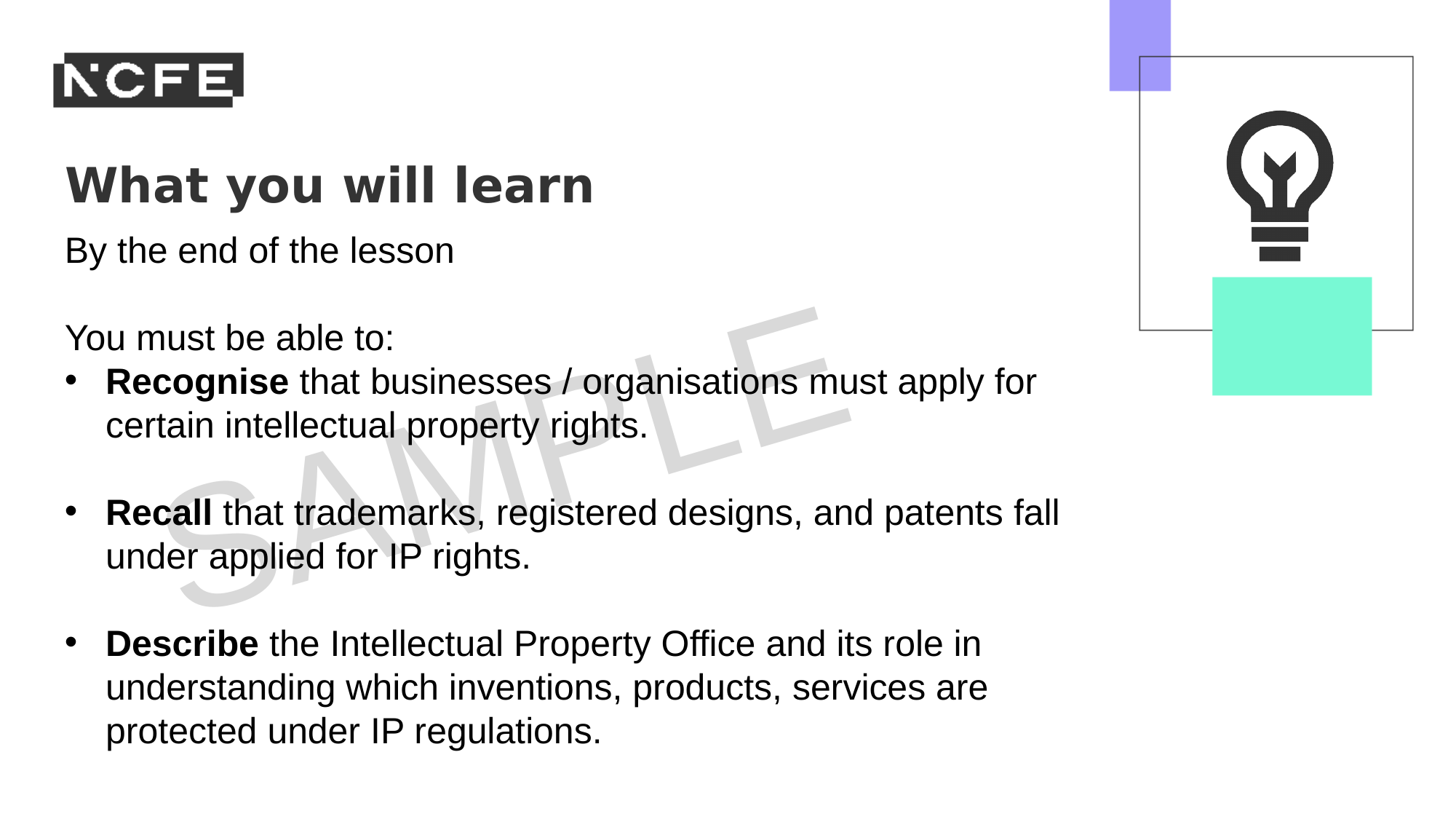

By the end of the lesson

You must be able to:
Recognise that businesses / organisations must apply for certain intellectual property rights.

Recall that trademarks, registered designs, and patents fall under applied for IP rights.

Describe the Intellectual Property Office and its role in understanding which inventions, products, services are protected under IP regulations.